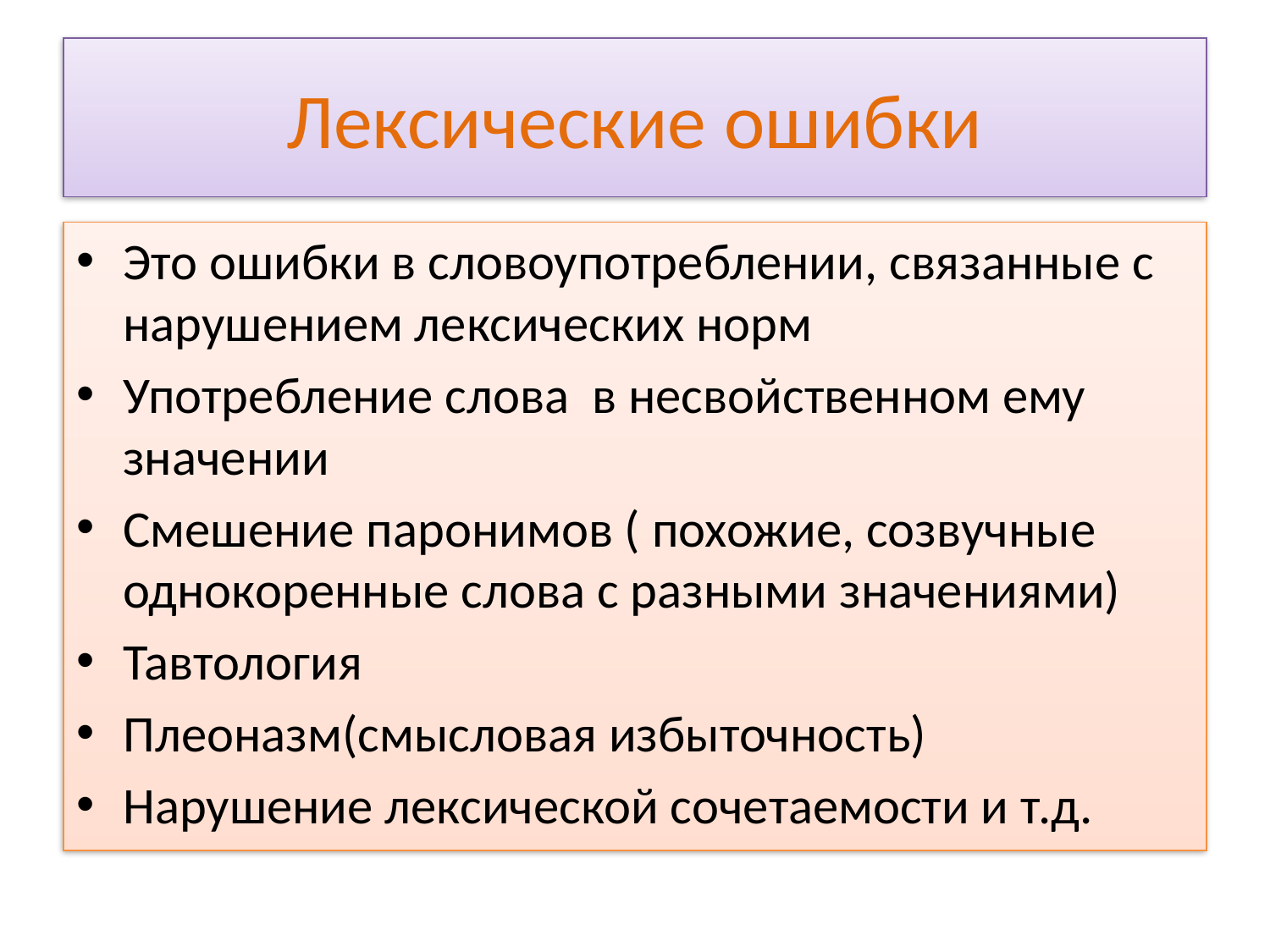

# Лексические ошибки
Это ошибки в словоупотреблении, связанные с нарушением лексических норм
Употребление слова  в несвойственном ему значении
Смешение паронимов ( похожие, созвучные  однокоренные слова с разными значениями)
Тавтология
Плеоназм(смысловая избыточность)
Нарушение лексической сочетаемости и т.д.